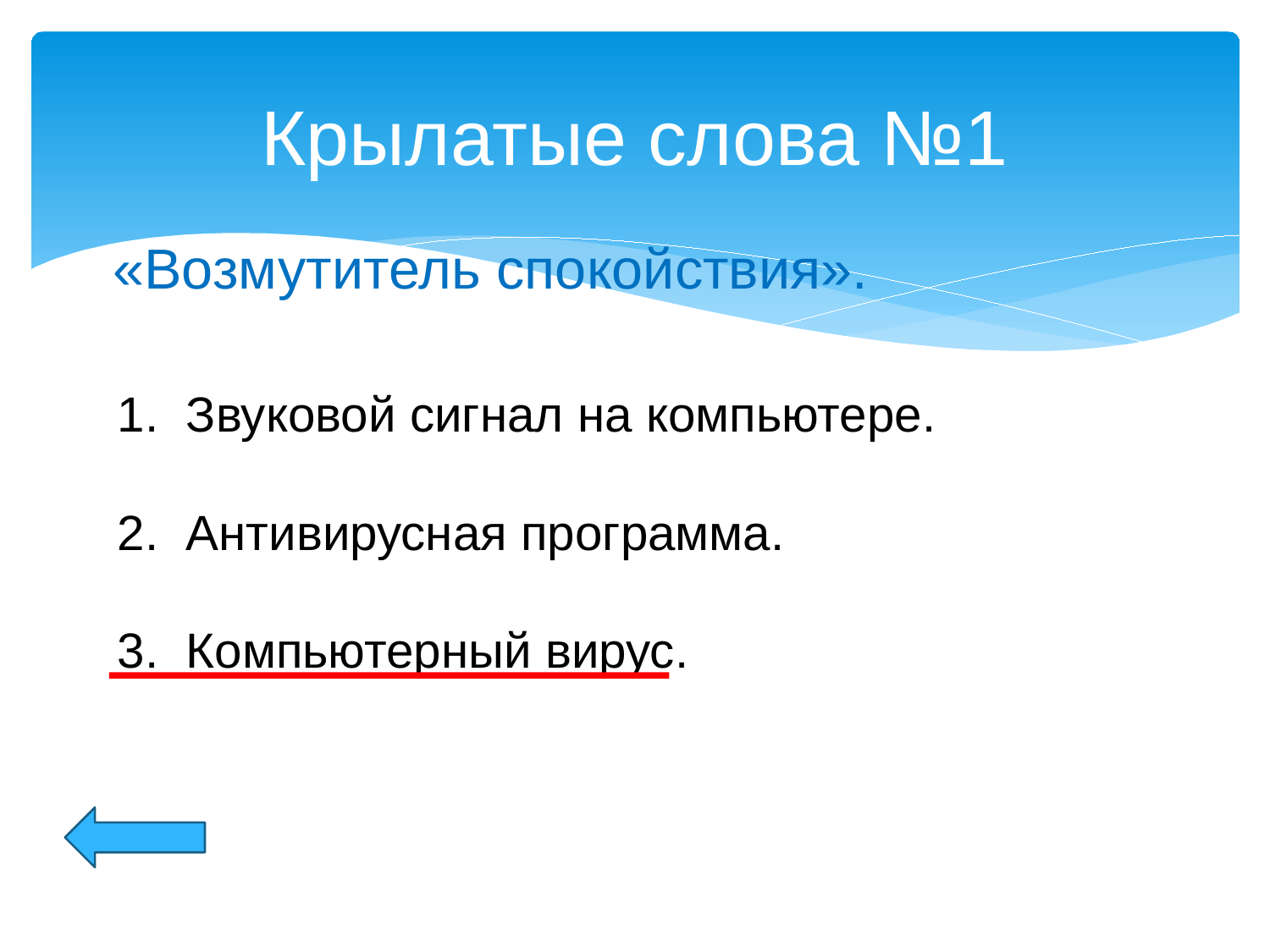

# Крылатые слова №1
 «Возмутитель спокойствия».
1.  Звуковой сигнал на компьютере.

2.  Антивирусная программа.

3.  Компьютерный вирус.